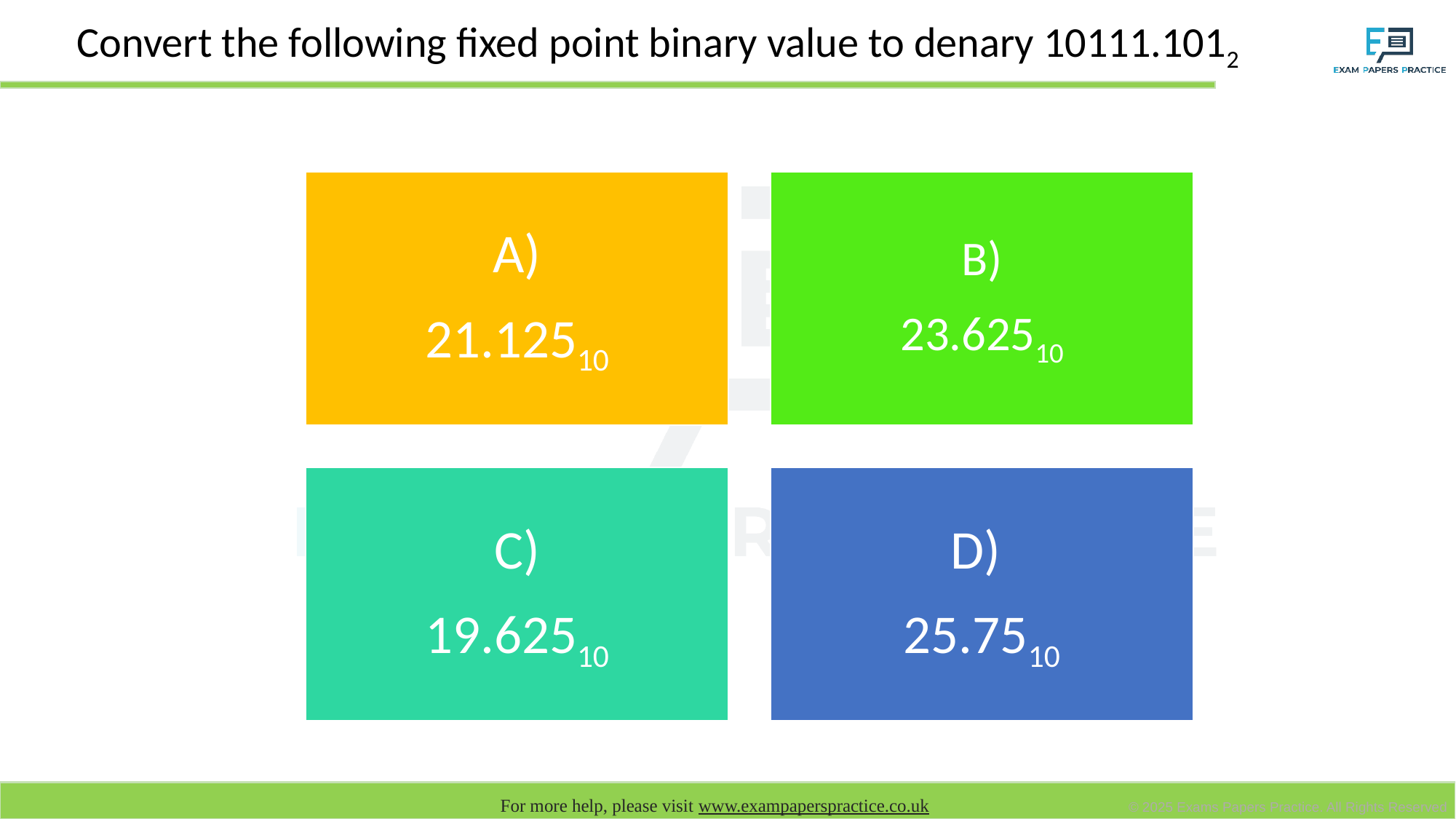

# Convert the following fixed point binary value to denary 10111.1012
A)
21.12510
B)
23.62510
C)
19.62510
D)
25.7510